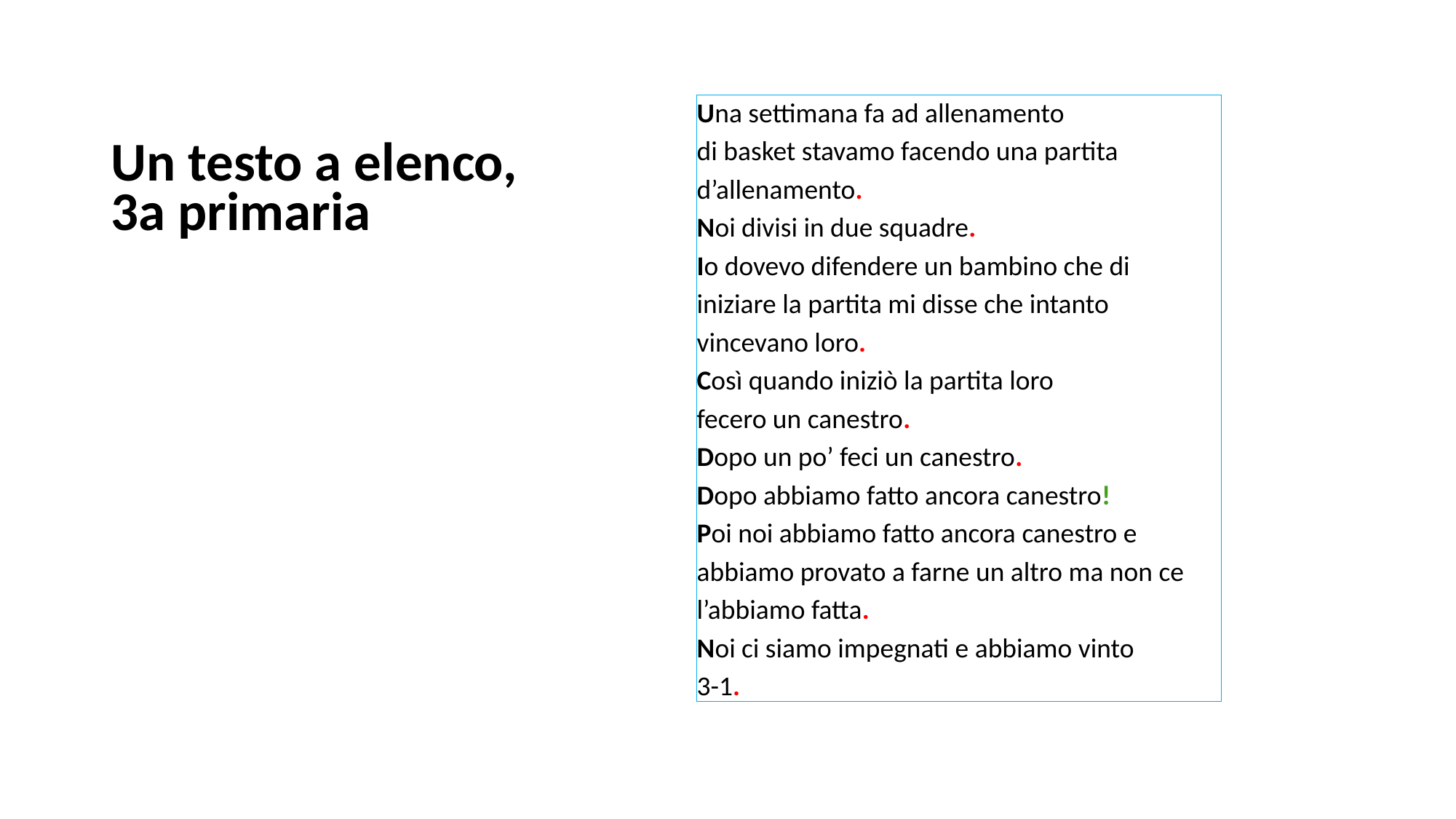

# Un testo a elenco, 3a primaria
Una settimana fa ad allenamento
di basket stavamo facendo una partita
d’allenamento.
Noi divisi in due squadre.
Io dovevo difendere un bambino che di
iniziare la partita mi disse che intanto
vincevano loro.
Così quando iniziò la partita loro
fecero un canestro.
Dopo un po’ feci un canestro.
Dopo abbiamo fatto ancora canestro!
Poi noi abbiamo fatto ancora canestro e
abbiamo provato a farne un altro ma non ce
l’abbiamo fatta.
Noi ci siamo impegnati e abbiamo vinto
3-1.